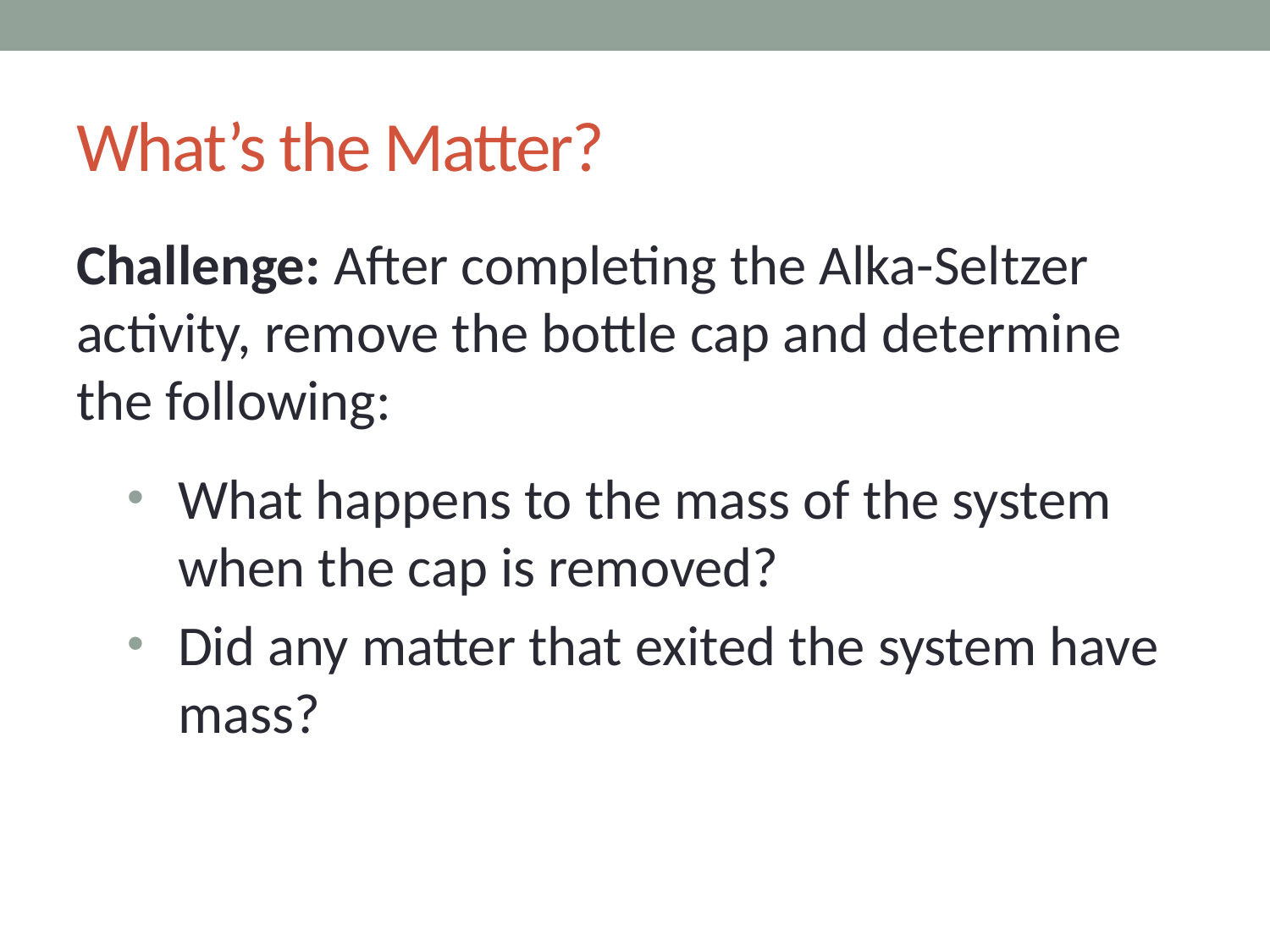

# What’s the Matter?
Challenge: After completing the Alka-Seltzer activity, remove the bottle cap and determine the following:
What happens to the mass of the system when the cap is removed?
Did any matter that exited the system have mass?